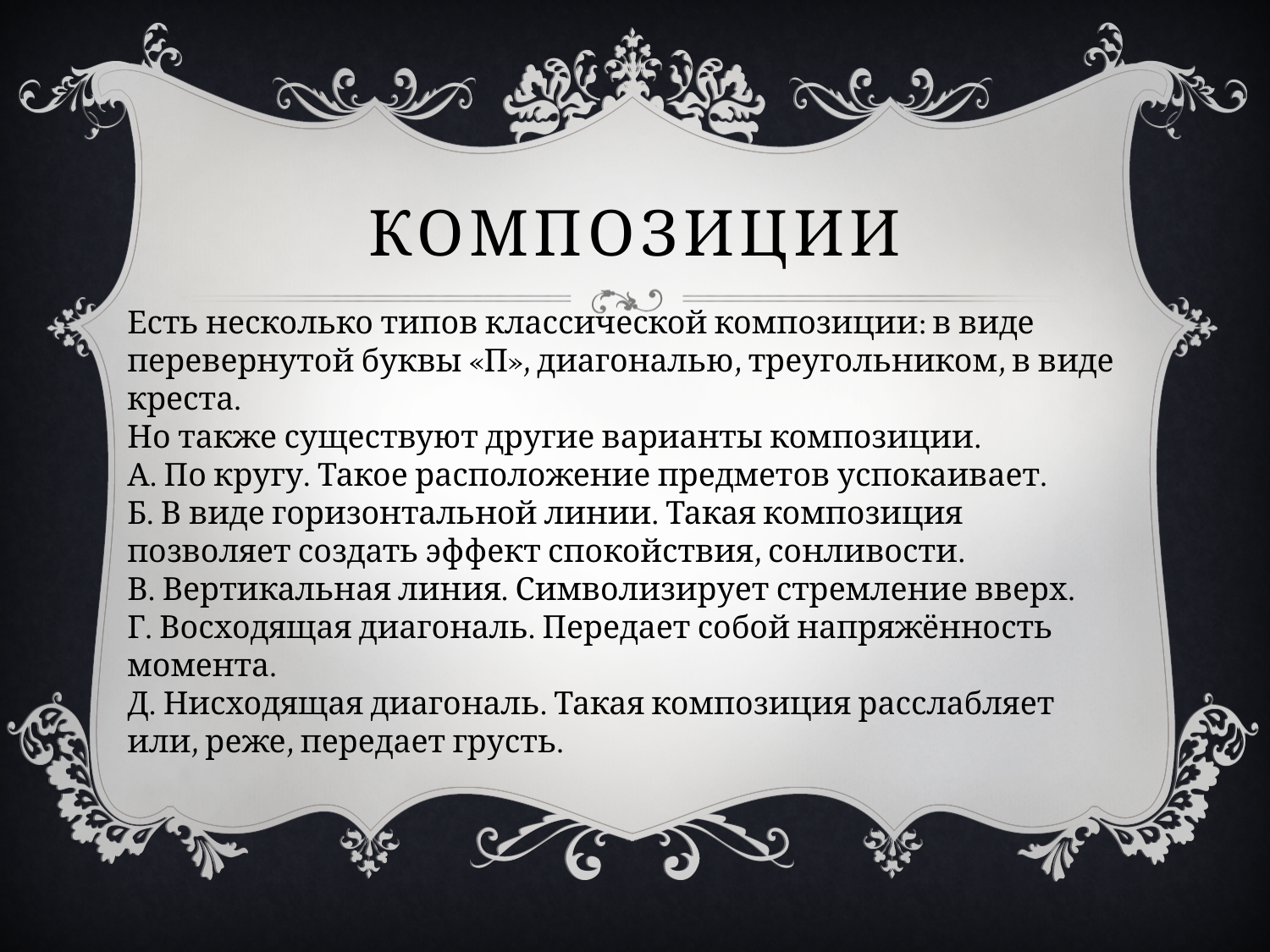

# Композиции
Есть несколько типов классической композиции: в виде перевернутой буквы «П», диагональю, треугольником, в виде креста.
Но также существуют другие варианты композиции.
А. По кругу. Такое расположение предметов успокаивает.
Б. В виде горизонтальной линии. Такая композиция позволяет создать эффект спокойствия, сонливости.
В. Вертикальная линия. Символизирует стремление вверх.
Г. Восходящая диагональ. Передает собой напряжённость момента.
Д. Нисходящая диагональ. Такая композиция расслабляет или, реже, передает грусть.